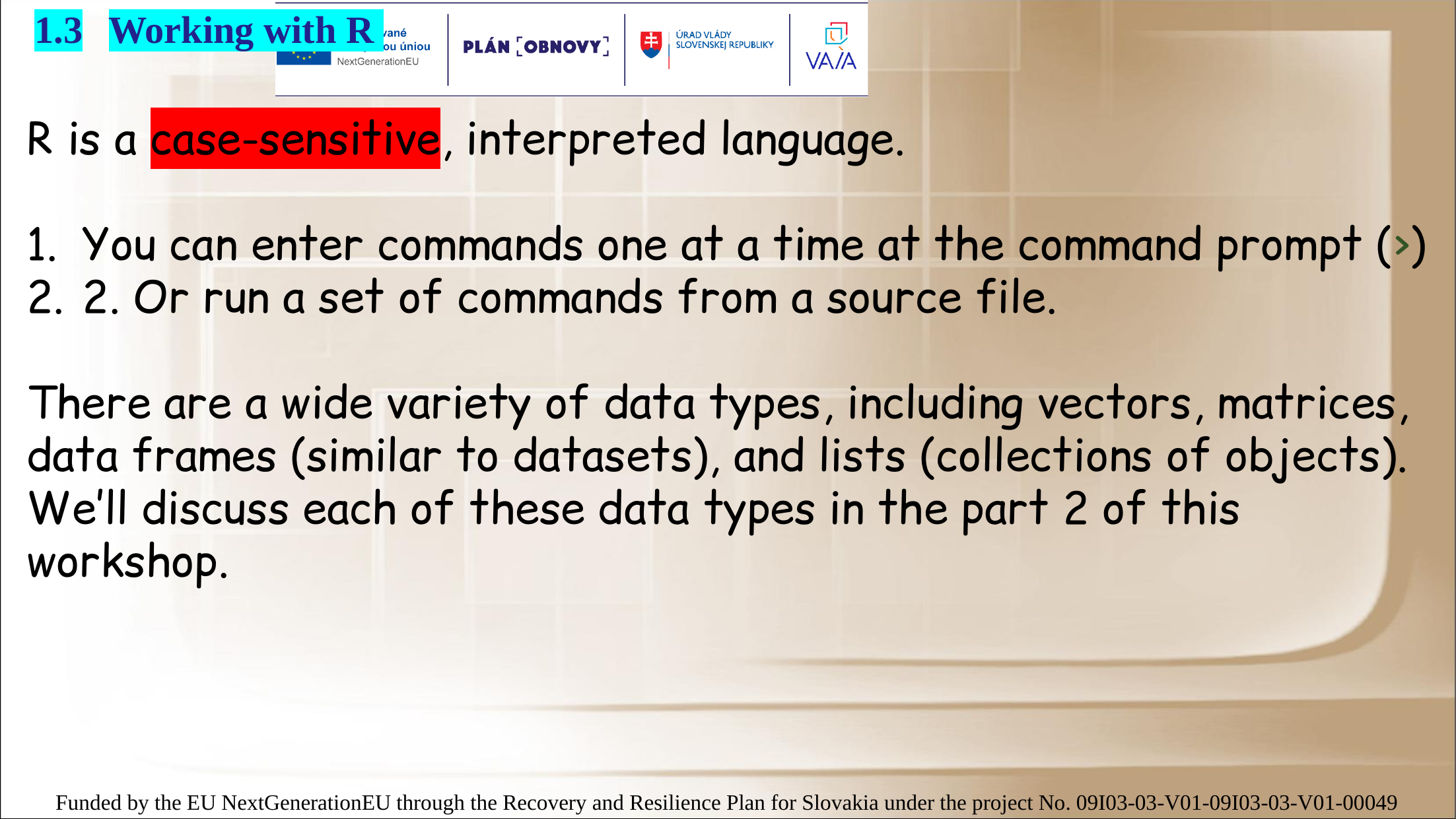

1.3	Working with R
R is a case-sensitive, interpreted language.

You can enter commands one at a time at the command prompt (>)
2. Оr run a set of commands from a source file.

There are a wide variety of data types, including vectors, matrices, data frames (similar to datasets), and lists (collections of objects). We’ll discuss each of these data types in the part 2 of this workshop.